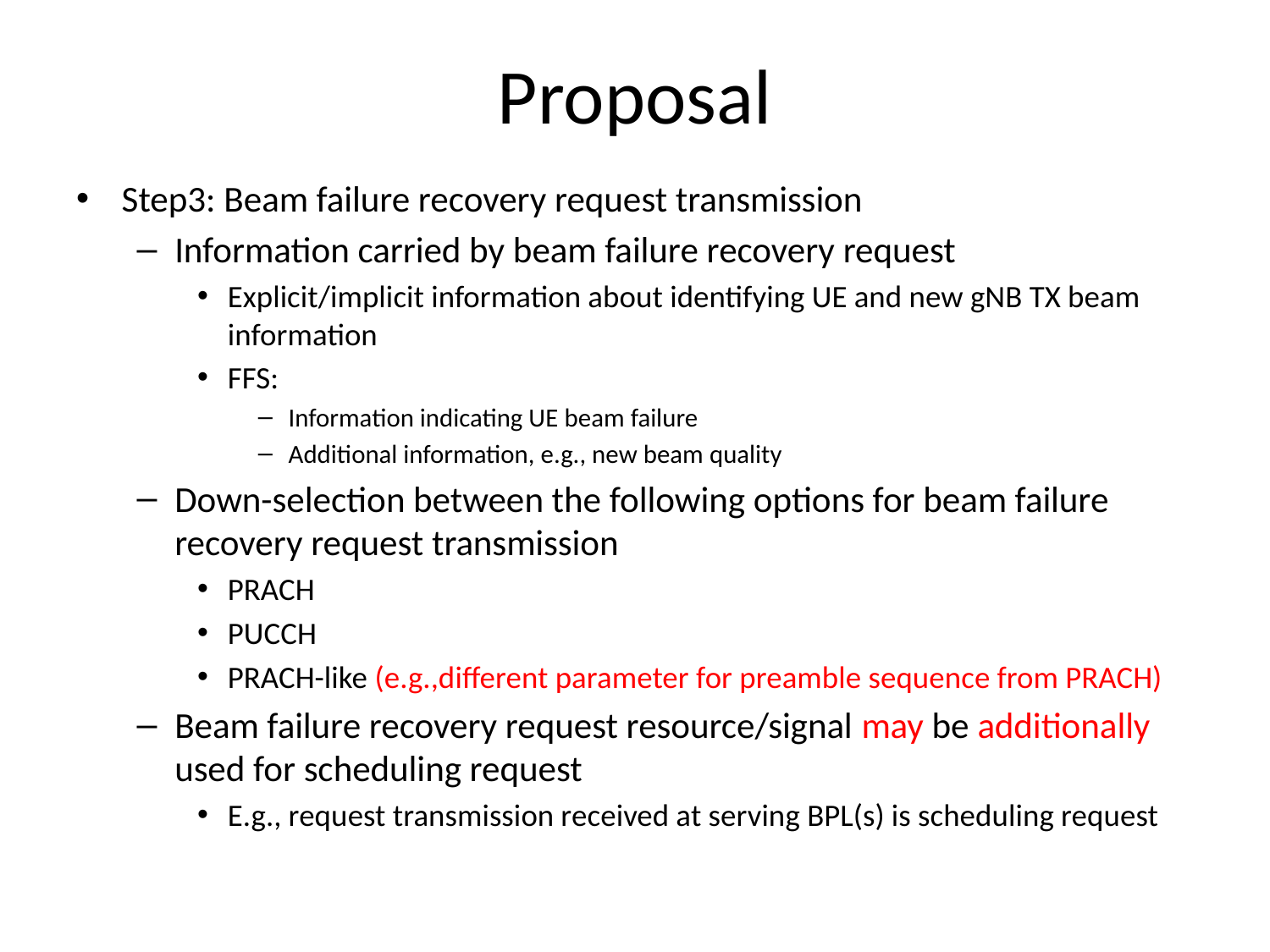

# Proposal
Step3: Beam failure recovery request transmission
Information carried by beam failure recovery request
Explicit/implicit information about identifying UE and new gNB TX beam information
FFS:
Information indicating UE beam failure
Additional information, e.g., new beam quality
Down-selection between the following options for beam failure recovery request transmission
PRACH
PUCCH
PRACH-like (e.g.,different parameter for preamble sequence from PRACH)
Beam failure recovery request resource/signal may be additionally used for scheduling request
E.g., request transmission received at serving BPL(s) is scheduling request